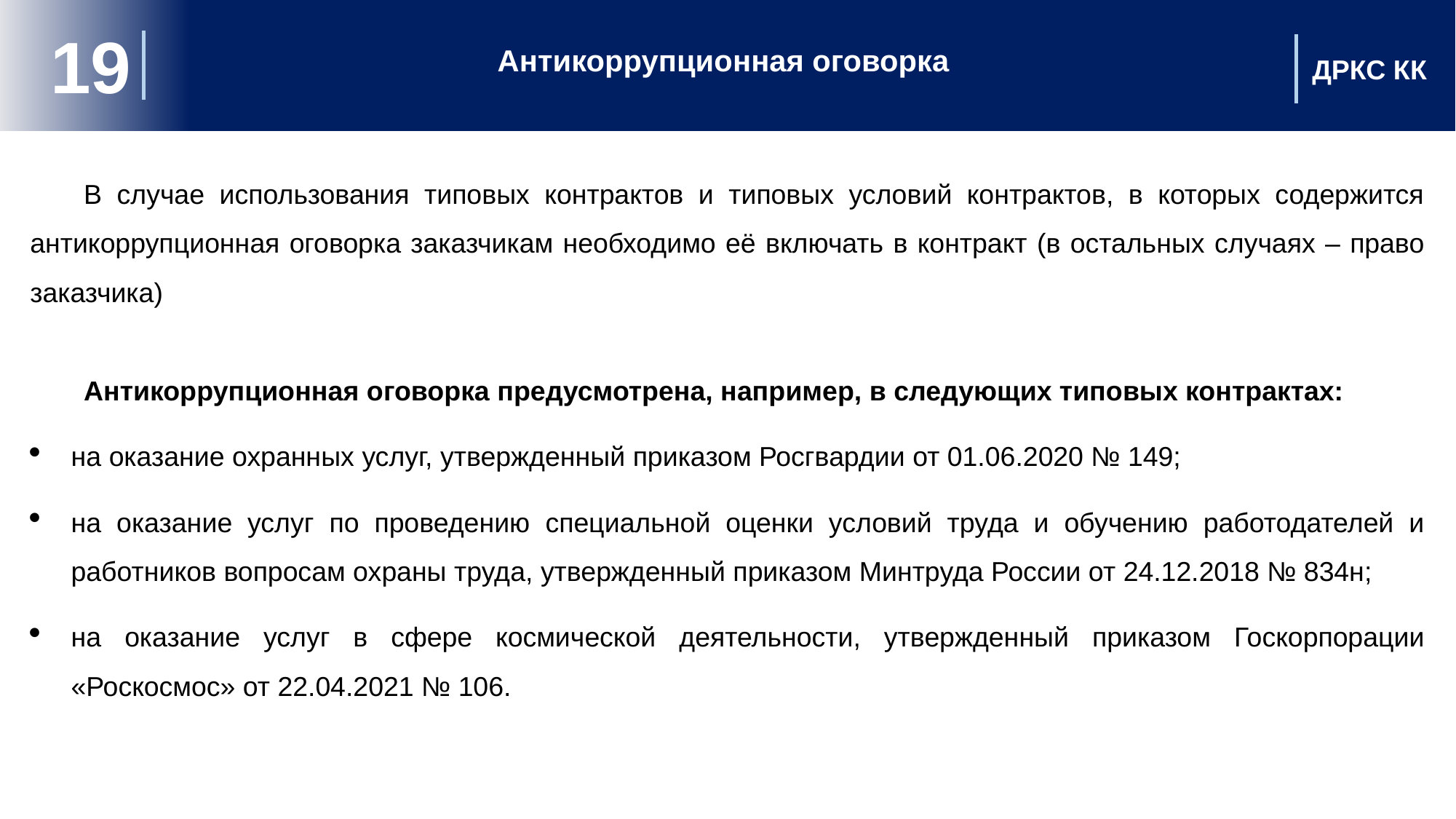

# Антикоррупционная оговорка
19

ДРКС КК

В случае использования типовых контрактов и типовых условий контрактов, в которых содержится антикоррупционная оговорка заказчикам необходимо её включать в контракт (в остальных случаях – право заказчика)

Антикоррупционная оговорка предусмотрена, например, в следующих типовых контрактах:
на оказание охранных услуг, утвержденный приказом Росгвардии от 01.06.2020 № 149;
на оказание услуг по проведению специальной оценки условий труда и обучению работодателей и работников вопросам охраны труда, утвержденный приказом Минтруда России от 24.12.2018 № 834н;
на оказание услуг в сфере космической деятельности, утвержденный приказом Госкорпорации «Роскосмос» от 22.04.2021 № 106.